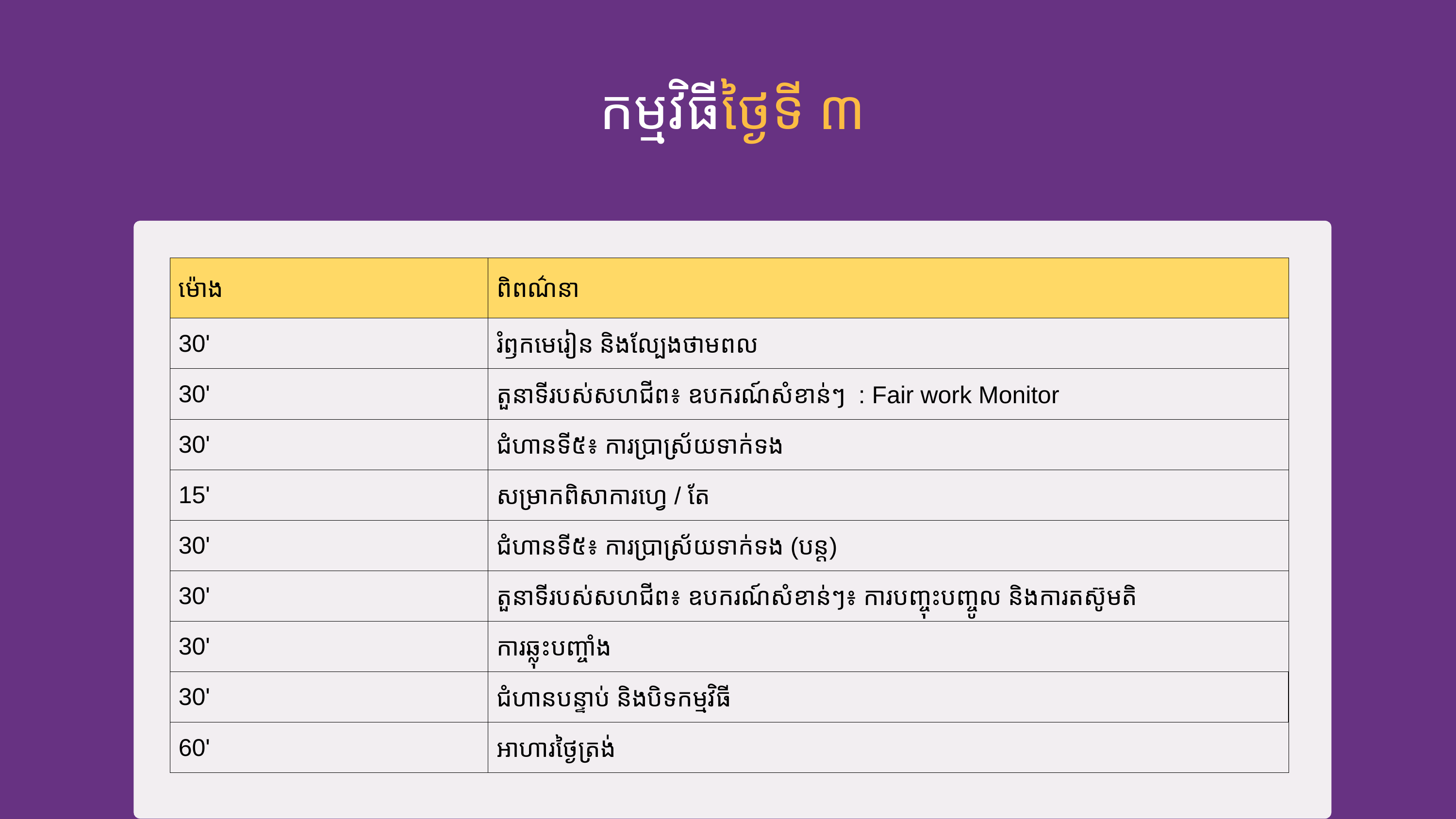

កម្មវិធីថ្ងៃទី ៣

| ម៉ោង | ពិពណ៌នា |
| --- | --- |
| 30' | រំឭកមេរៀន និងល្បែងថាមពល |
| 30' | តួនាទីរបស់សហជីព៖ ឧបករណ៍សំខាន់ៗ : Fair work Monitor |
| 30' | ជំហានទី៥៖ ការប្រាស្រ័យទាក់ទង |
| 15' | សម្រាកពិសាការហ្វេ / តែ |
| 30' | ជំហានទី៥៖ ការប្រាស្រ័យទាក់ទង (បន្ត) |
| 30' | តួនាទីរបស់សហជីព៖ ឧបករណ៍សំខាន់ៗ៖ ការបញ្ចុះបញ្ចូល និងការតស៊ូមតិ |
| 30' | ការឆ្លុះបញ្ចាំង |
| 30' | ជំហានបន្ទាប់ និងបិទកម្មវិធី |
| 60' | អាហារថ្ងៃត្រង់ |